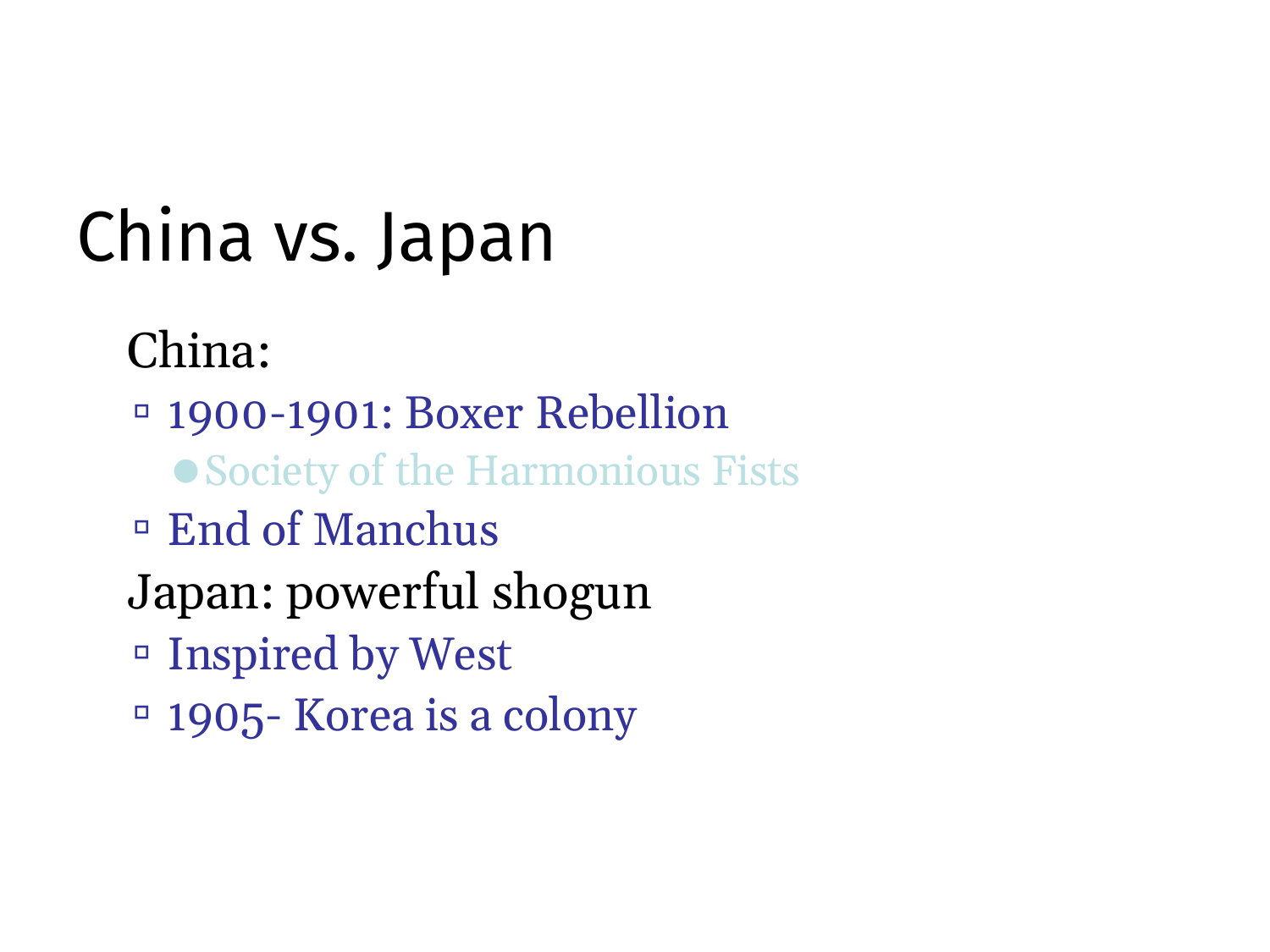

# China vs. Japan
China:
1900-1901: Boxer Rebellion
Society of the Harmonious Fists
End of Manchus
Japan: powerful shogun
Inspired by West
1905- Korea is a colony